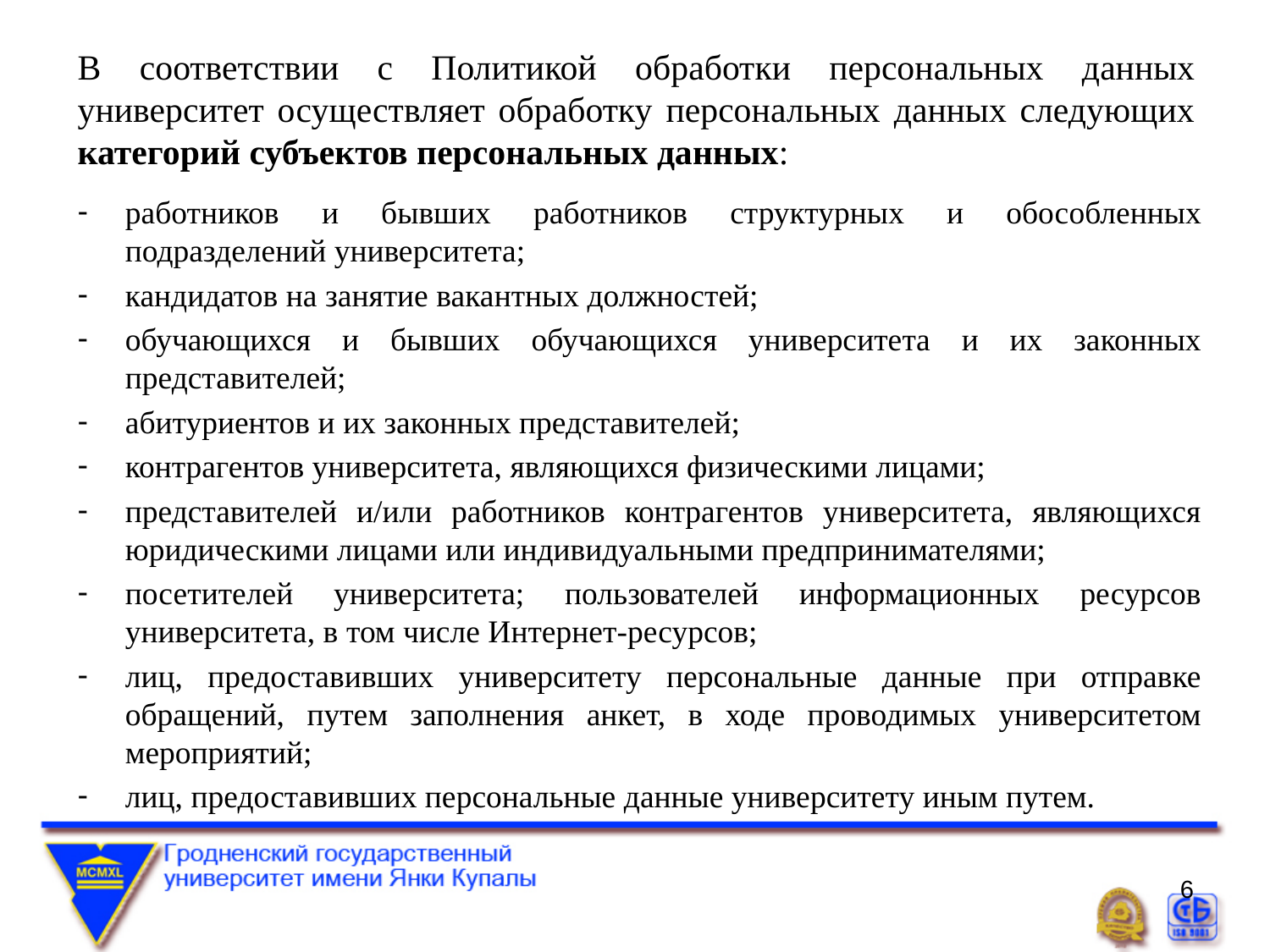

# В соответствии с Политикой обработки персональных данных университет осуществляет обработку персональных данных следующих категорий субъектов персональных данных:
работников и бывших работников структурных и обособленных подразделений университета;
кандидатов на занятие вакантных должностей;
обучающихся и бывших обучающихся университета и их законных представителей;
абитуриентов и их законных представителей;
контрагентов университета, являющихся физическими лицами;
представителей и/или работников контрагентов университета, являющихся юридическими лицами или индивидуальными предпринимателями;
посетителей университета; пользователей информационных ресурсов университета, в том числе Интернет-ресурсов;
лиц, предоставивших университету персональные данные при отправке обращений, путем заполнения анкет, в ходе проводимых университетом мероприятий;
лиц, предоставивших персональные данные университету иным путем.

6